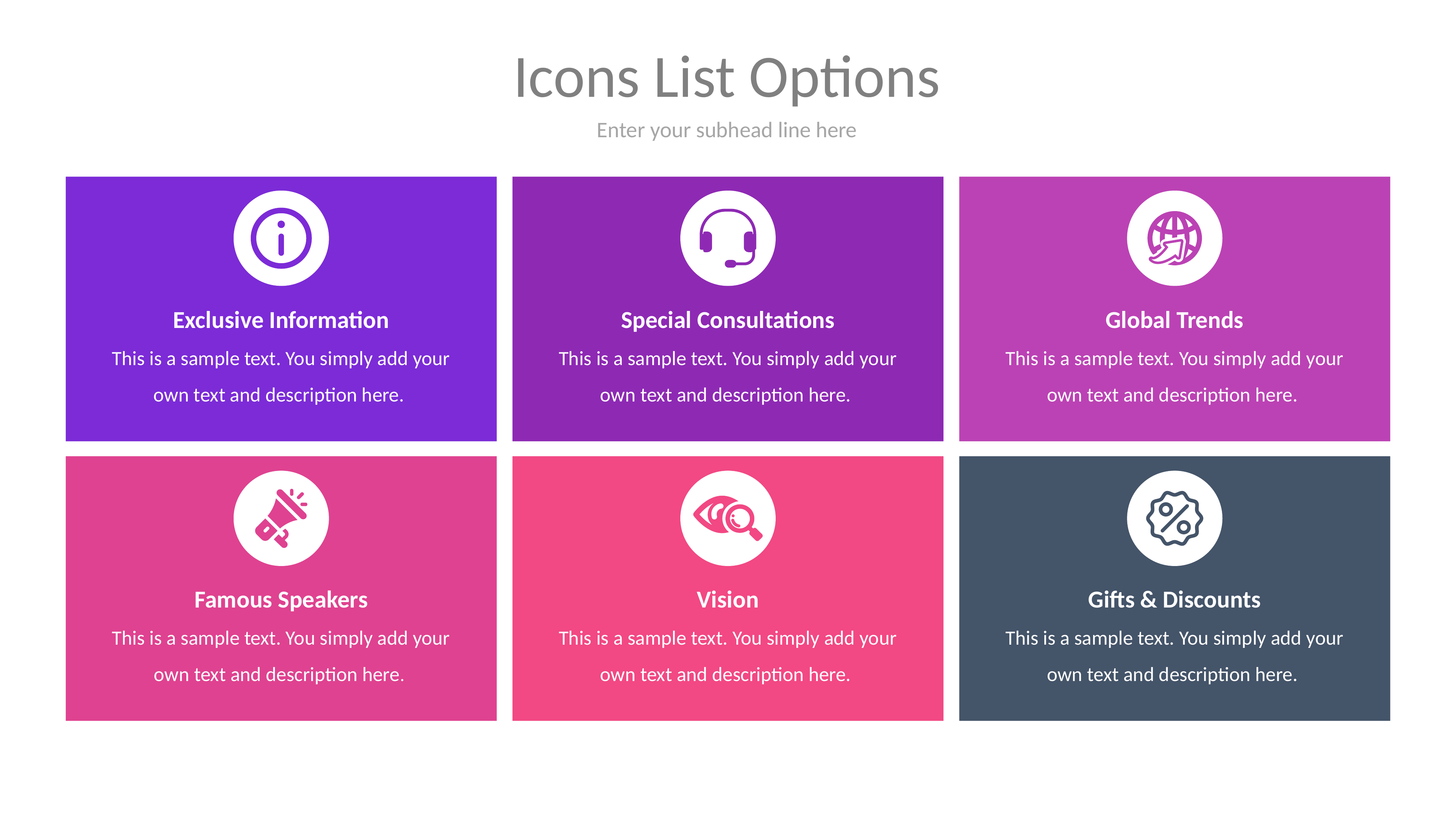

# Icons List Options
Enter your subhead line here

Exclusive Information
This is a sample text. You simply add your own text and description here.
Global Trends
This is a sample text. You simply add your own text and description here.
Special Consultations
This is a sample text. You simply add your own text and description here.

Famous Speakers
This is a sample text. You simply add your own text and description here.
Vision
This is a sample text. You simply add your own text and description here.
Gifts & Discounts
This is a sample text. You simply add your own text and description here.